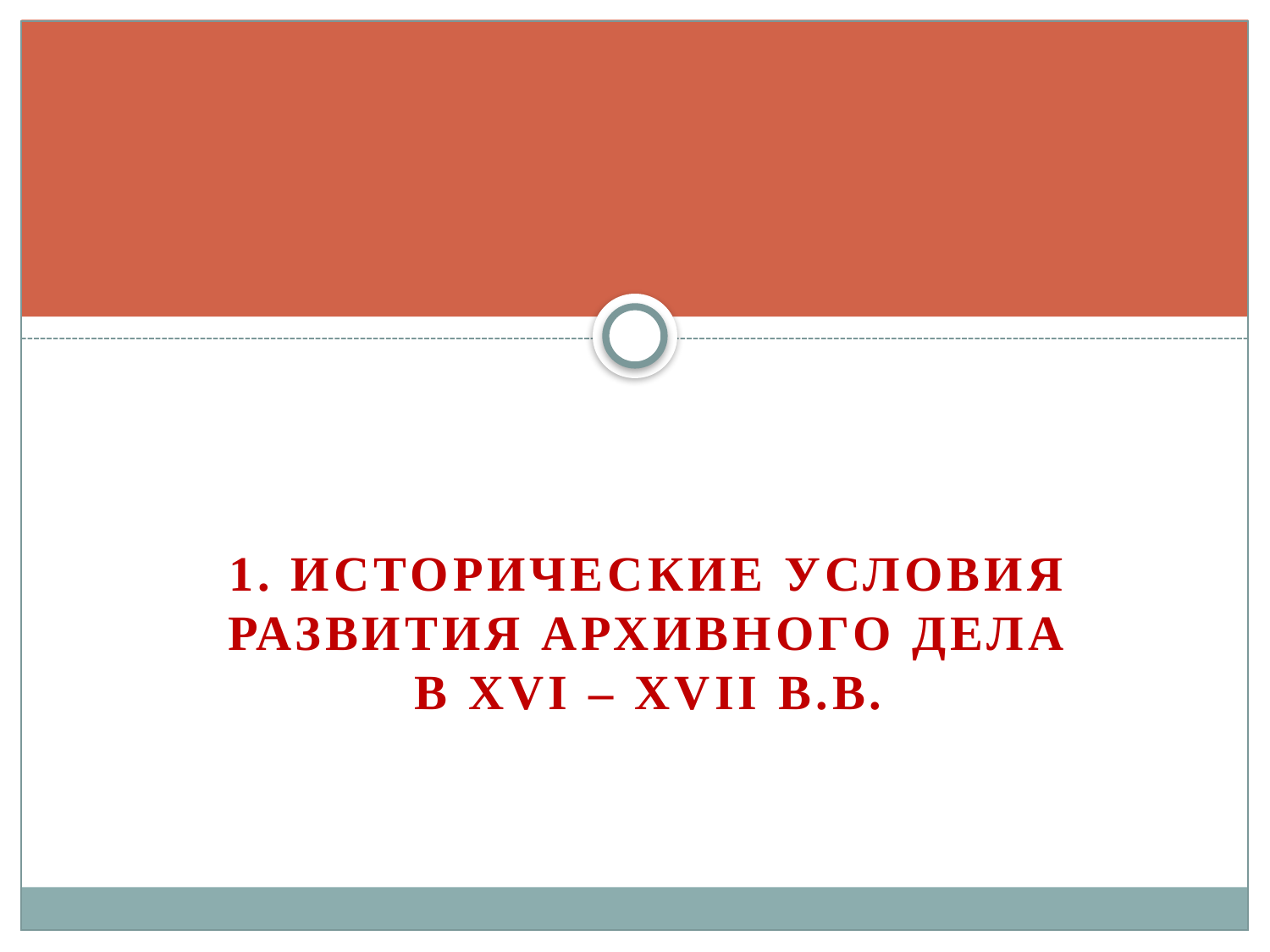

1. Исторические условия развития архивного дела в XVI – XVII в.в.